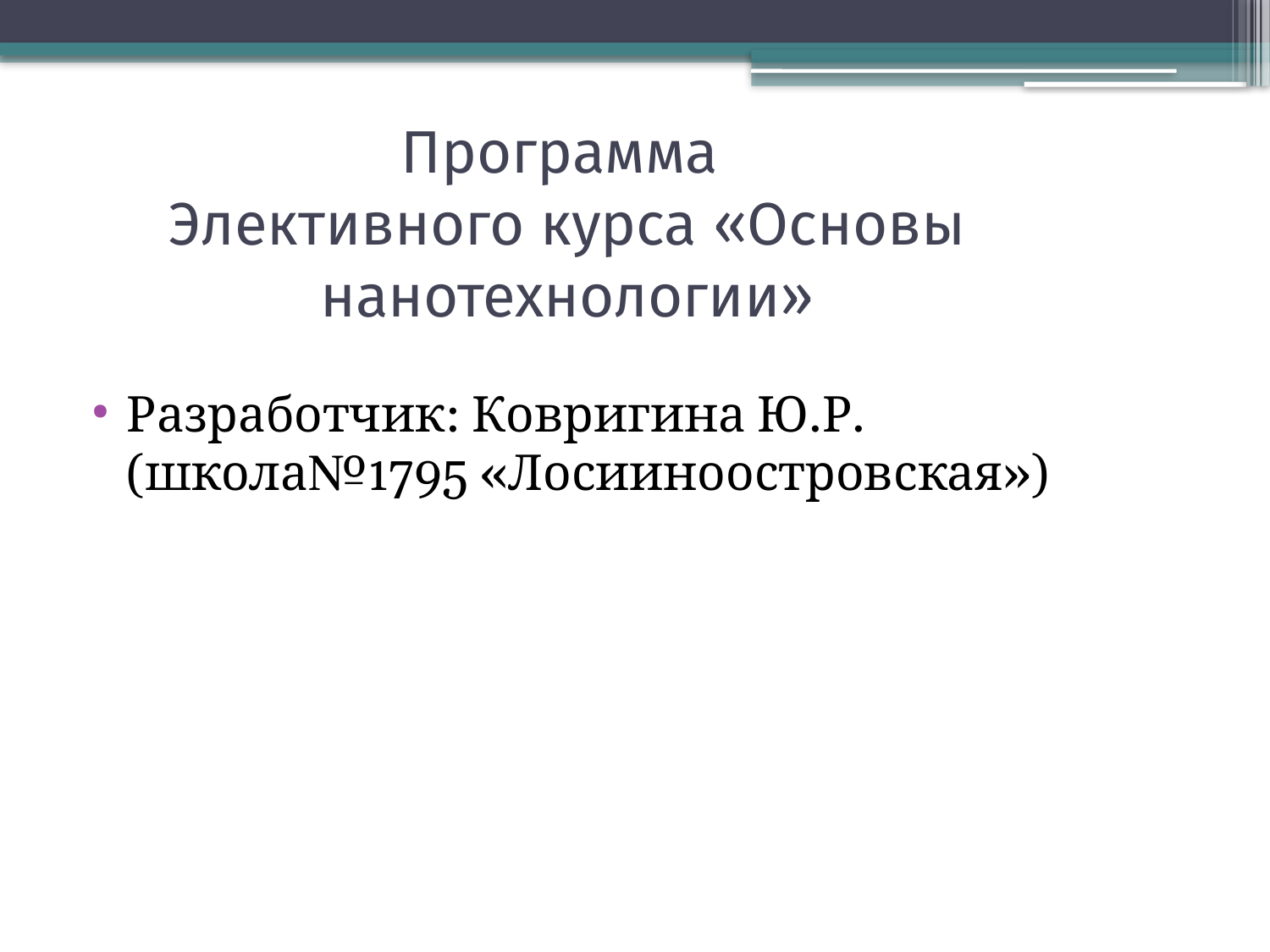

# Программа Элективного курса «Основы нанотехнологии»
Разработчик: Ковригина Ю.Р. (школа№1795 «Лосииноостровская»)